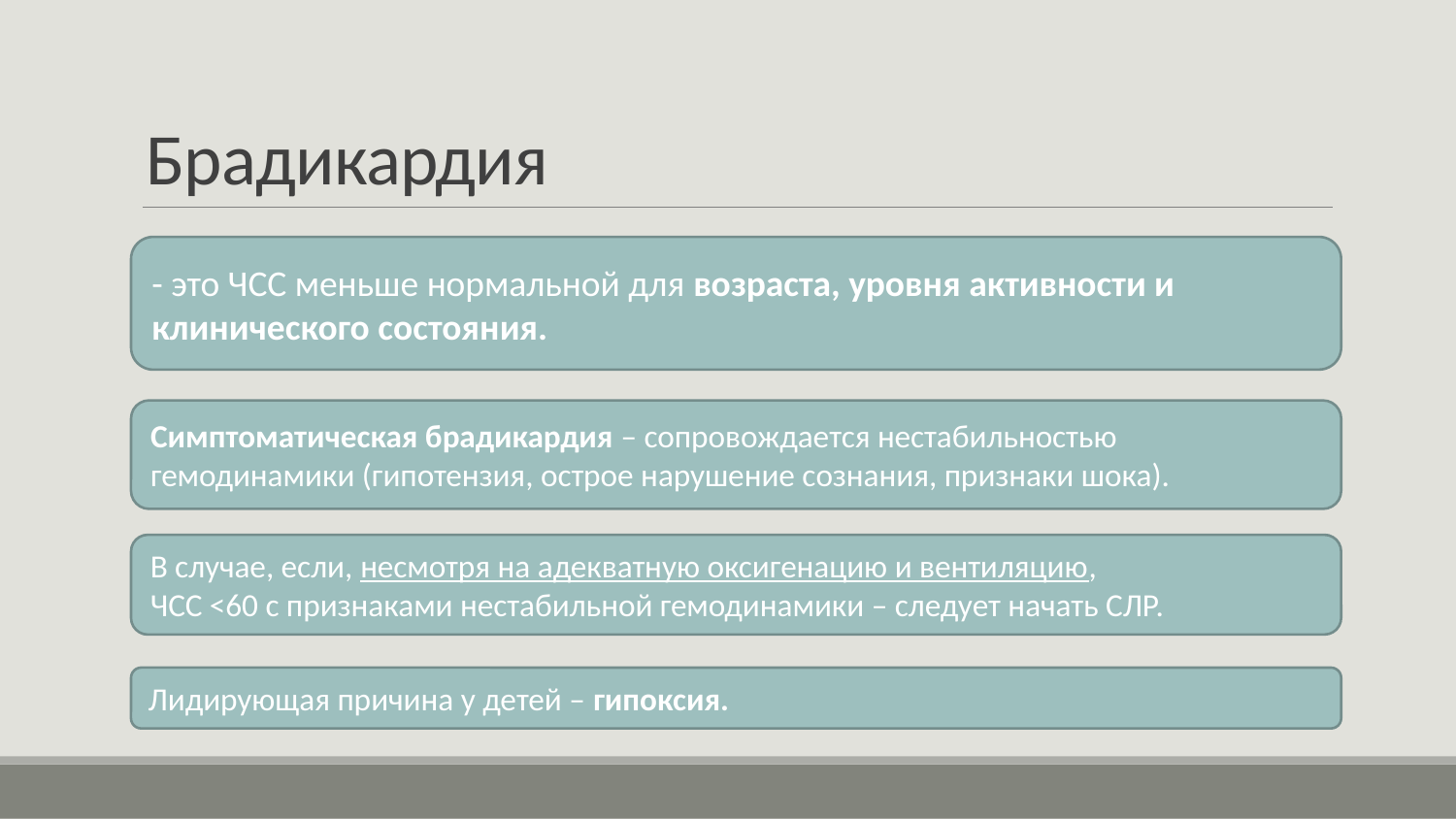

# Брадикардия
- это ЧСС меньше нормальной для возраста, уровня активности и клинического состояния.
Симптоматическая брадикардия – сопровождается нестабильностью гемодинамики (гипотензия, острое нарушение сознания, признаки шока).
В случае, если, несмотря на адекватную оксигенацию и вентиляцию,
ЧСС <60 с признаками нестабильной гемодинамики – следует начать СЛР.
Лидирующая причина у детей – гипоксия.